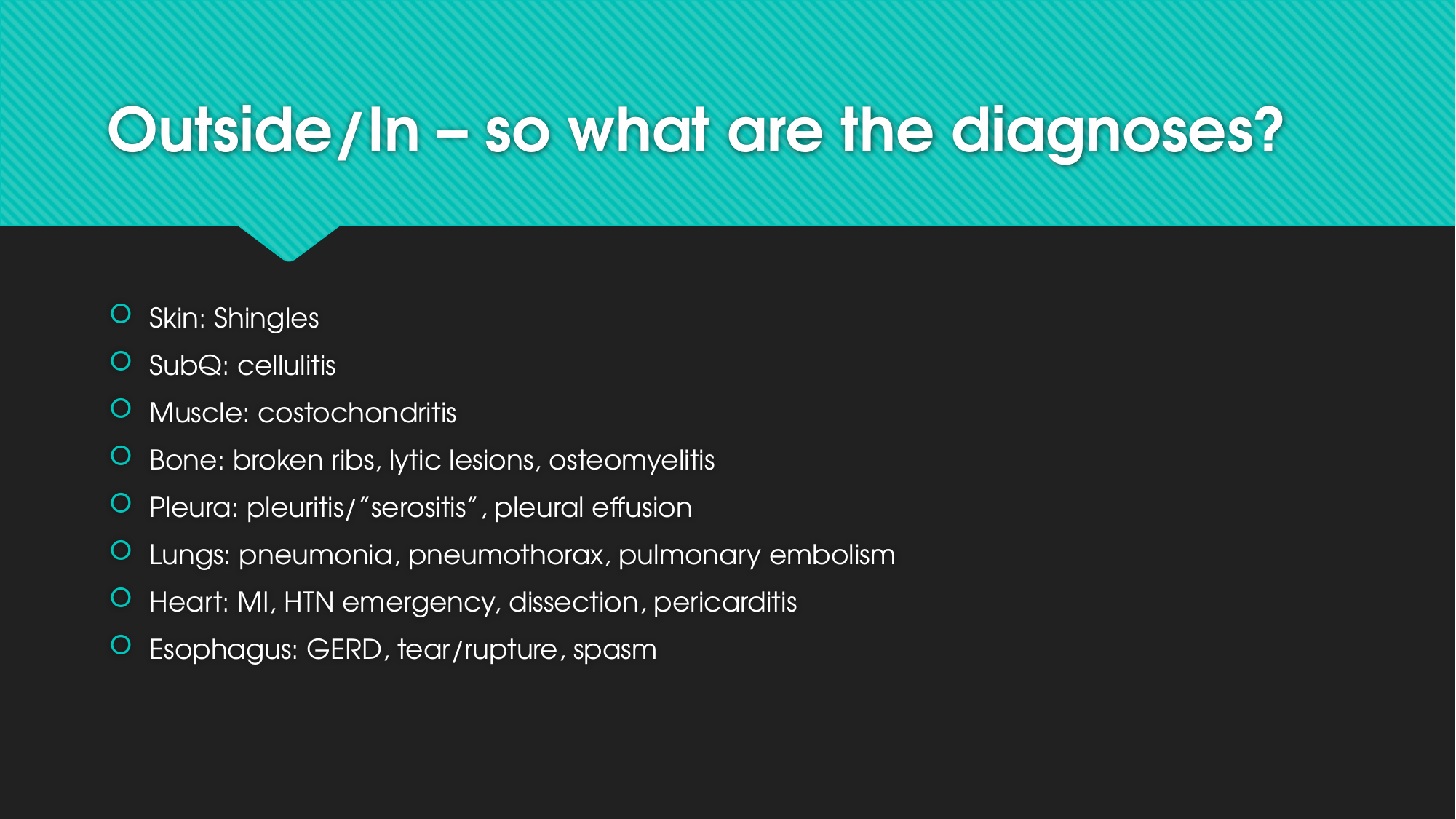

# Outside/In – so what are the diagnoses?
Skin: Shingles
SubQ: cellulitis
Muscle: costochondritis
Bone: broken ribs, lytic lesions, osteomyelitis
Pleura: pleuritis/”serositis”, pleural effusion
Lungs: pneumonia, pneumothorax, pulmonary embolism
Heart: MI, HTN emergency, dissection, pericarditis
Esophagus: GERD, tear/rupture, spasm